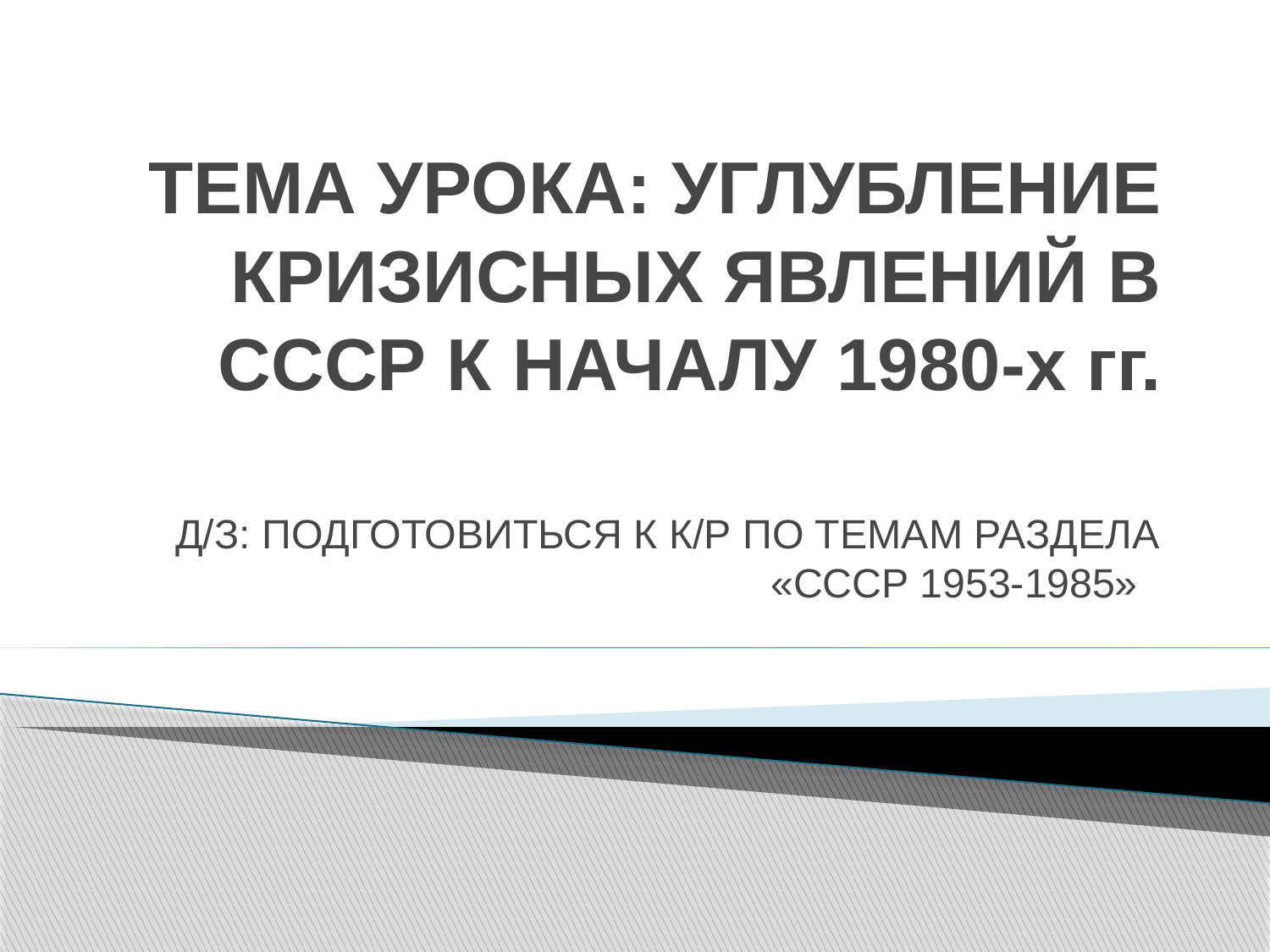

# ТЕМА УРОКА: УГЛУБЛЕНИЕ КРИЗИСНЫХ ЯВЛЕНИЙ В СССР К НАЧАЛУ 1980-х гг.
Д/З: ПОДГОТОВИТЬСЯ К К/Р ПО ТЕМАМ РАЗДЕЛА «СССР 1953-1985»